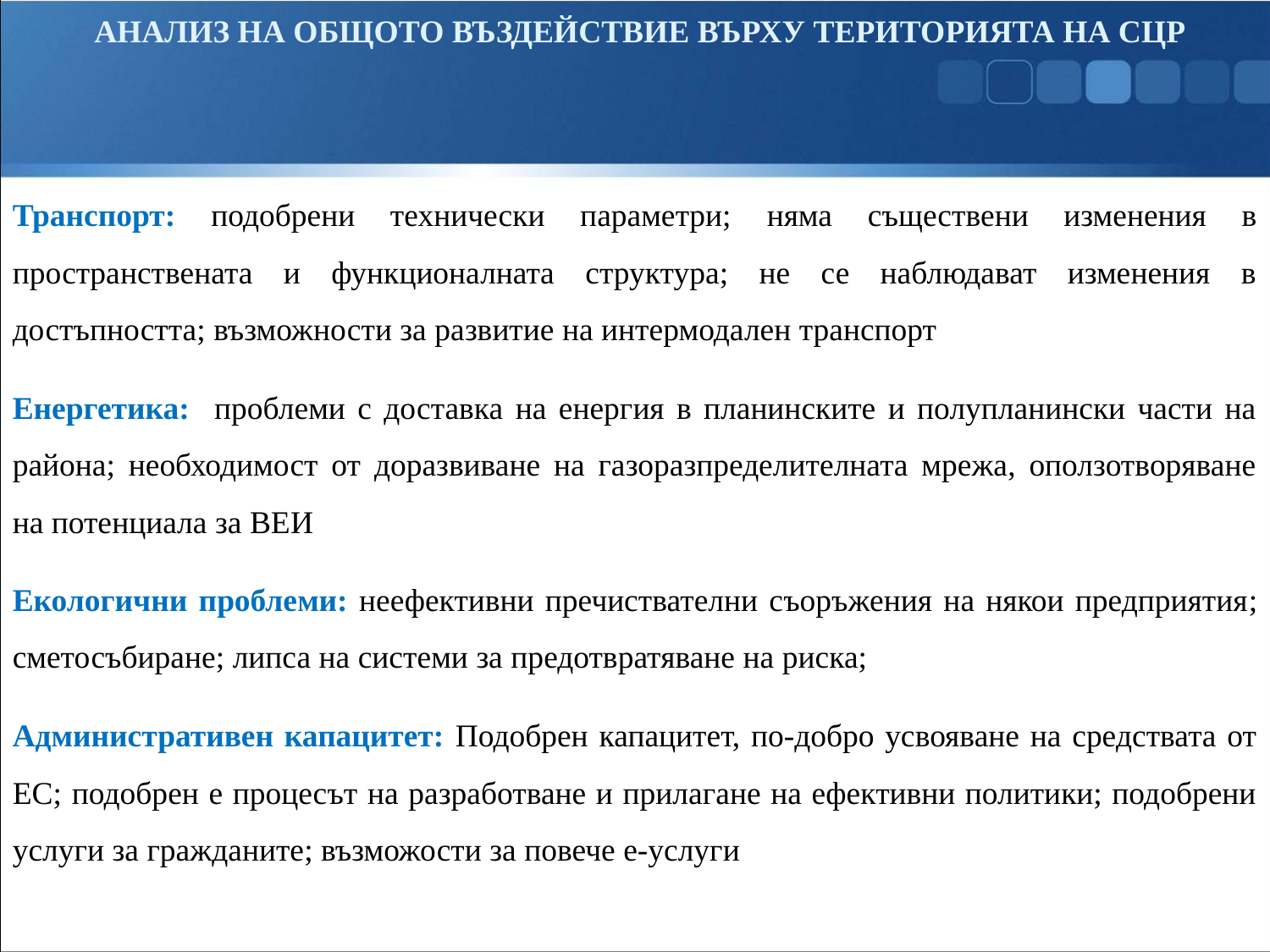

# АНАЛИЗ НА ОБЩОТО ВЪЗДЕЙСТВИЕ ВЪРХУ ТЕРИТОРИЯТА НА СЦР
Транспорт: подобрени технически параметри; няма съществени изменения в пространствената и функционалната структура; не се наблюдават изменения в достъпността; възможности за развитие на интермодален транспорт
Енергетика:  проблеми с доставка на енергия в планинските и полупланински части на района; необходимост от доразвиване на газоразпределителната мрежа, оползотворяване на потенциала за ВЕИ
Екологични проблеми: неефективни пречиствателни съоръжения на някои предприятия; сметосъбиране; липса на системи за предотвратяване на риска;
Административен капацитет: Подобрен капацитет, по-добро усвояване на средствата от ЕС; подобрен е процесът на разработване и прилагане на ефективни политики; подобрени услуги за гражданите; възможости за повече е-услуги